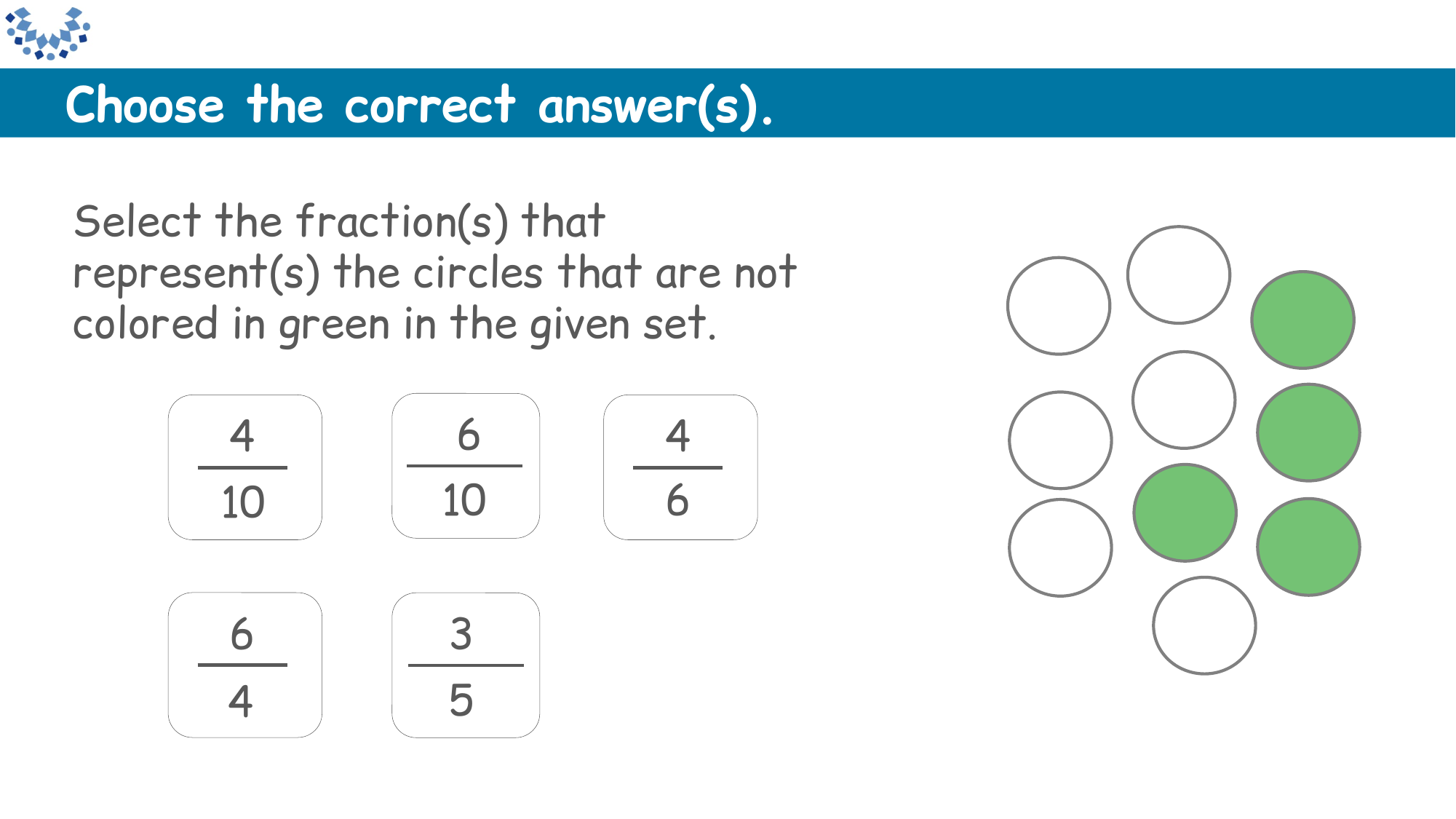

Choose the correct answer(s).
Select the fraction(s) that represent(s) the circles that are not colored in green in the given set.

4
10

4
6
6

10

6
4

3
5